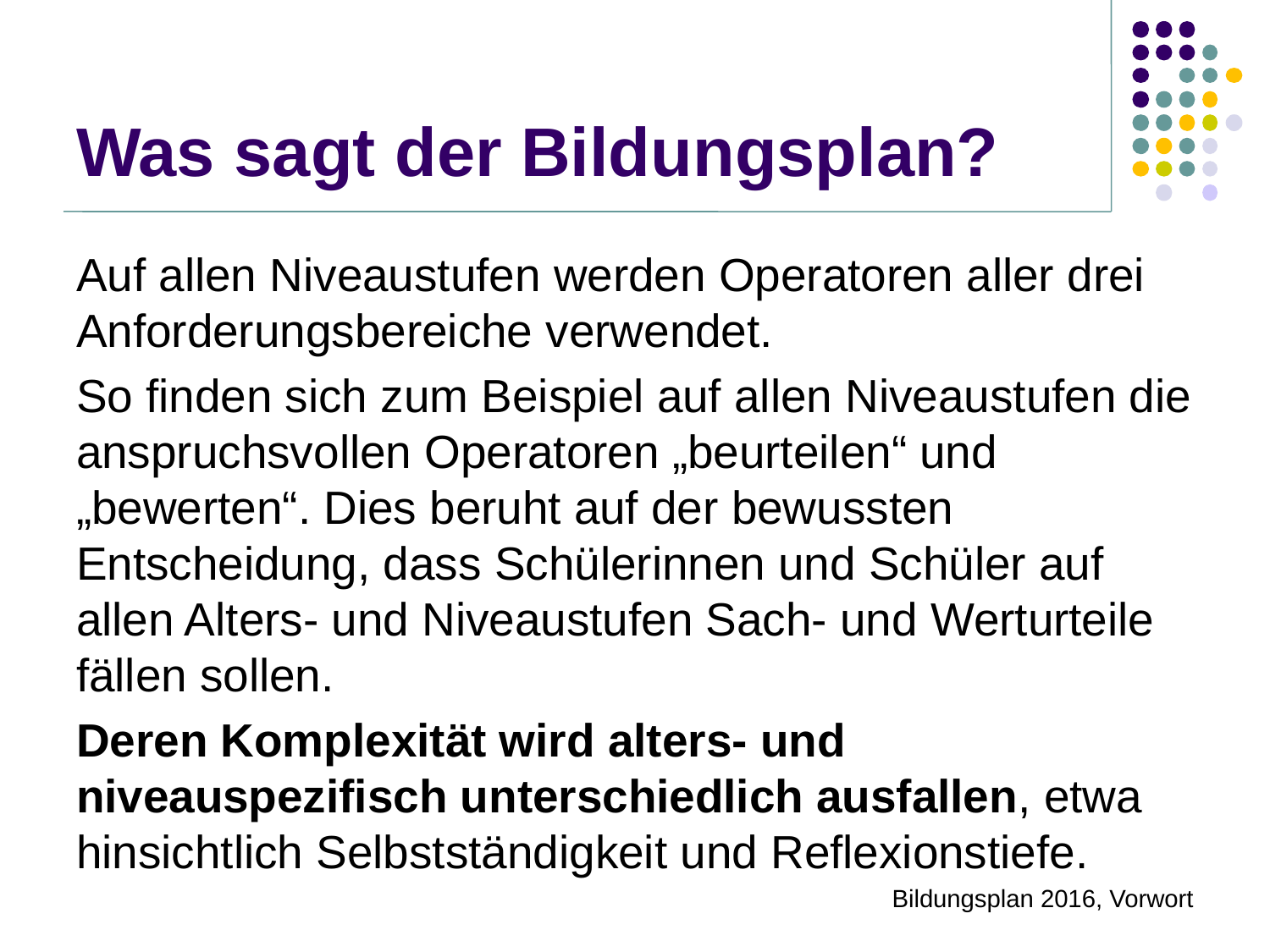

# Was sagt der Bildungsplan?
Auf allen Niveaustufen werden Operatoren aller drei Anforderungsbereiche verwendet.
So finden sich zum Beispiel auf allen Niveaustufen die anspruchsvollen Operatoren „beurteilen“ und „bewerten“. Dies beruht auf der bewussten Entscheidung, dass Schülerinnen und Schüler auf allen Alters- und Niveaustufen Sach- und Werturteile fällen sollen.
Deren Komplexität wird alters- und niveauspezifisch unterschiedlich ausfallen, etwa hinsichtlich Selbstständigkeit und Reflexionstiefe.
Bildungsplan 2016, Vorwort